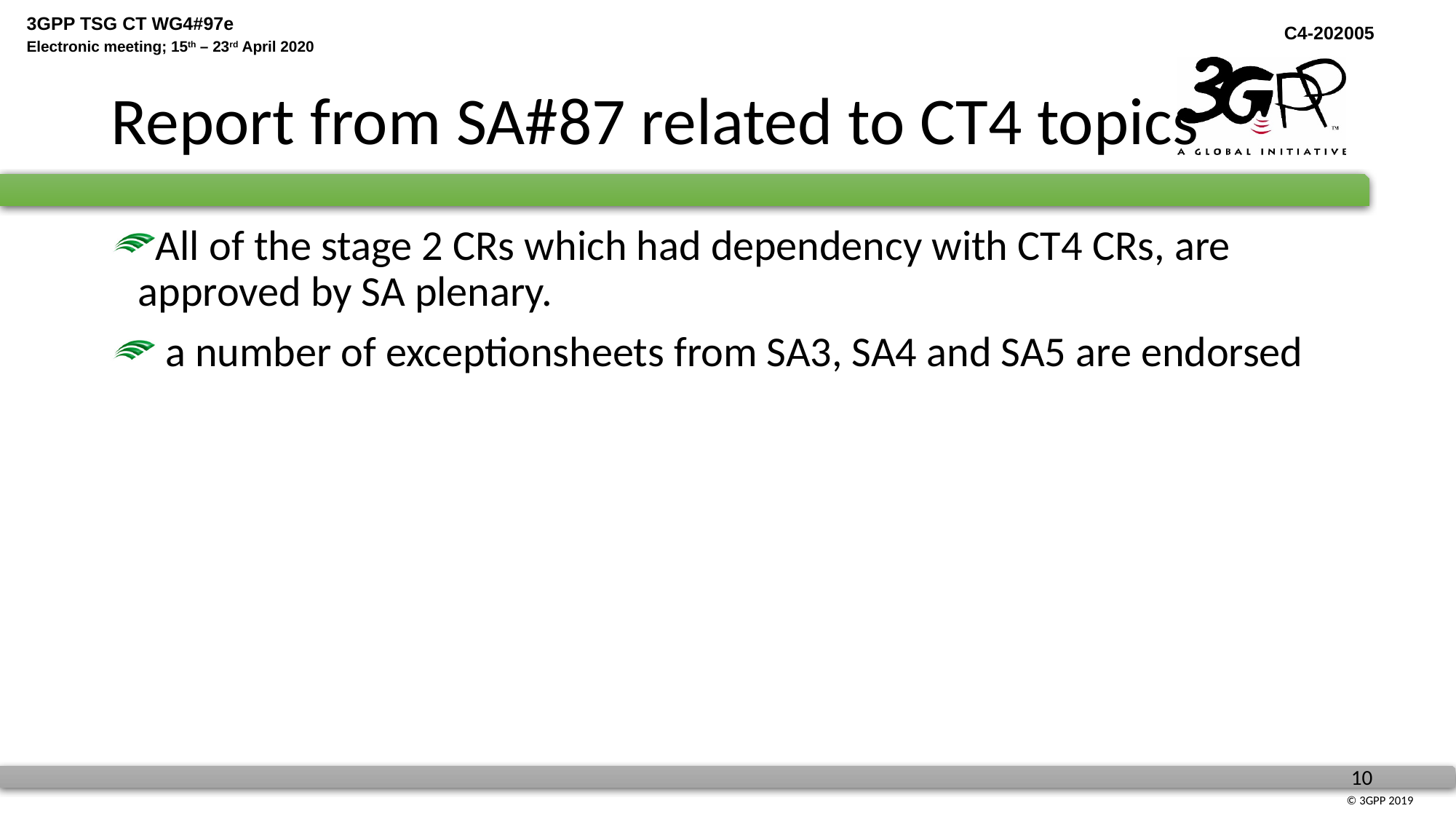

# Report from SA#87 related to CT4 topics
All of the stage 2 CRs which had dependency with CT4 CRs, are approved by SA plenary.
 a number of exceptionsheets from SA3, SA4 and SA5 are endorsed